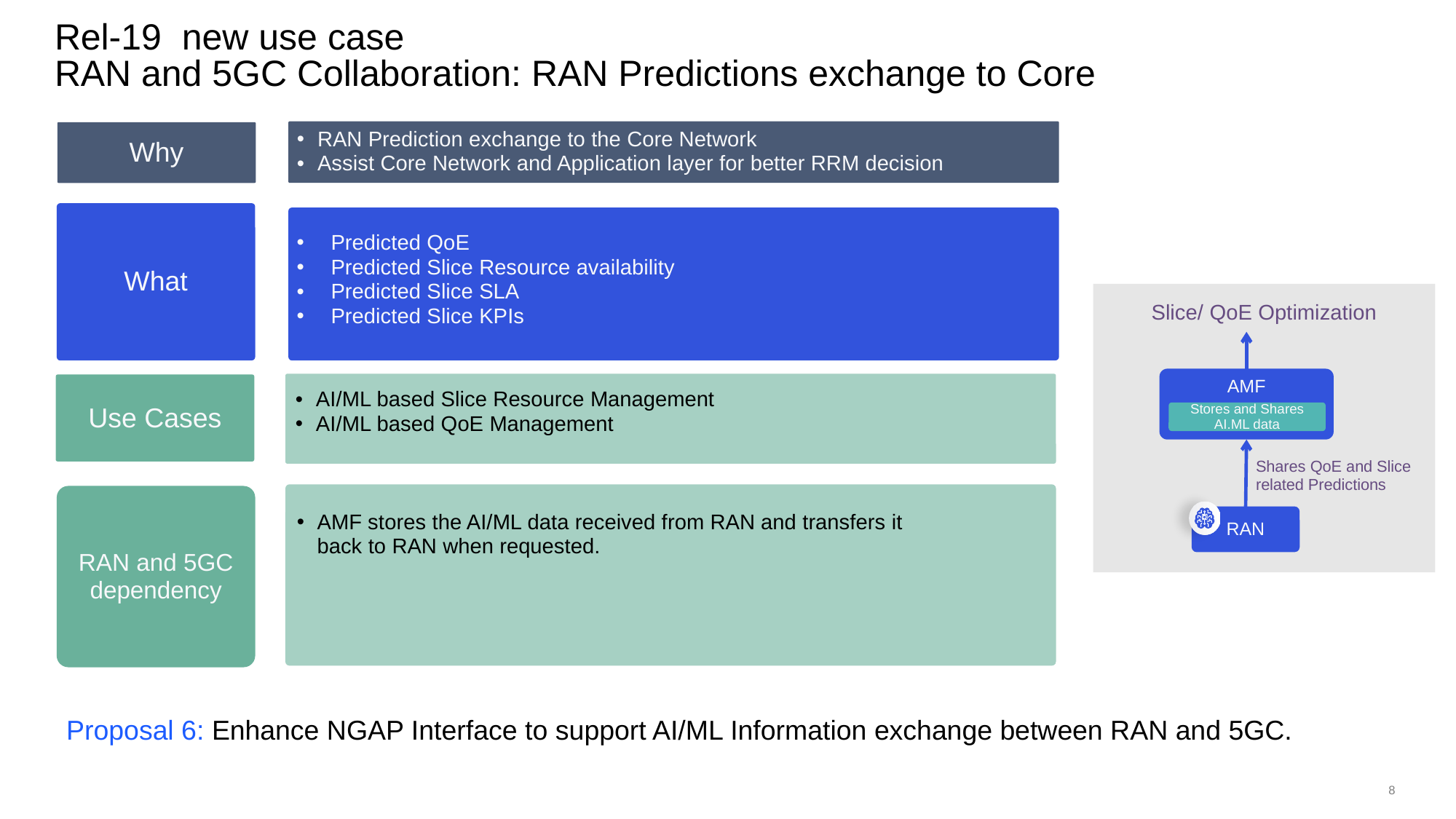

Rel-19  new use case
RAN and 5GC Collaboration: RAN Predictions exchange to Core

Why
RAN Prediction exchange to the Core Network
Assist Core Network and Application layer for better RRM decision
What

Predicted QoE
Predicted Slice Resource availability
Predicted Slice SLA
Predicted Slice KPIs

Slice/ QoE Optimization
AMF
Stores and Shares AI.ML data
Shares QoE and Slice related Predictions

RAN

Use Cases
AI/ML based Slice Resource Management
AI/ML based QoE Management

RAN and 5GC dependency
AMF stores the AI/ML data received from RAN and transfers it back to RAN when requested.

Proposal 6: Enhance NGAP Interface to support AI/ML Information exchange between RAN and 5GC.